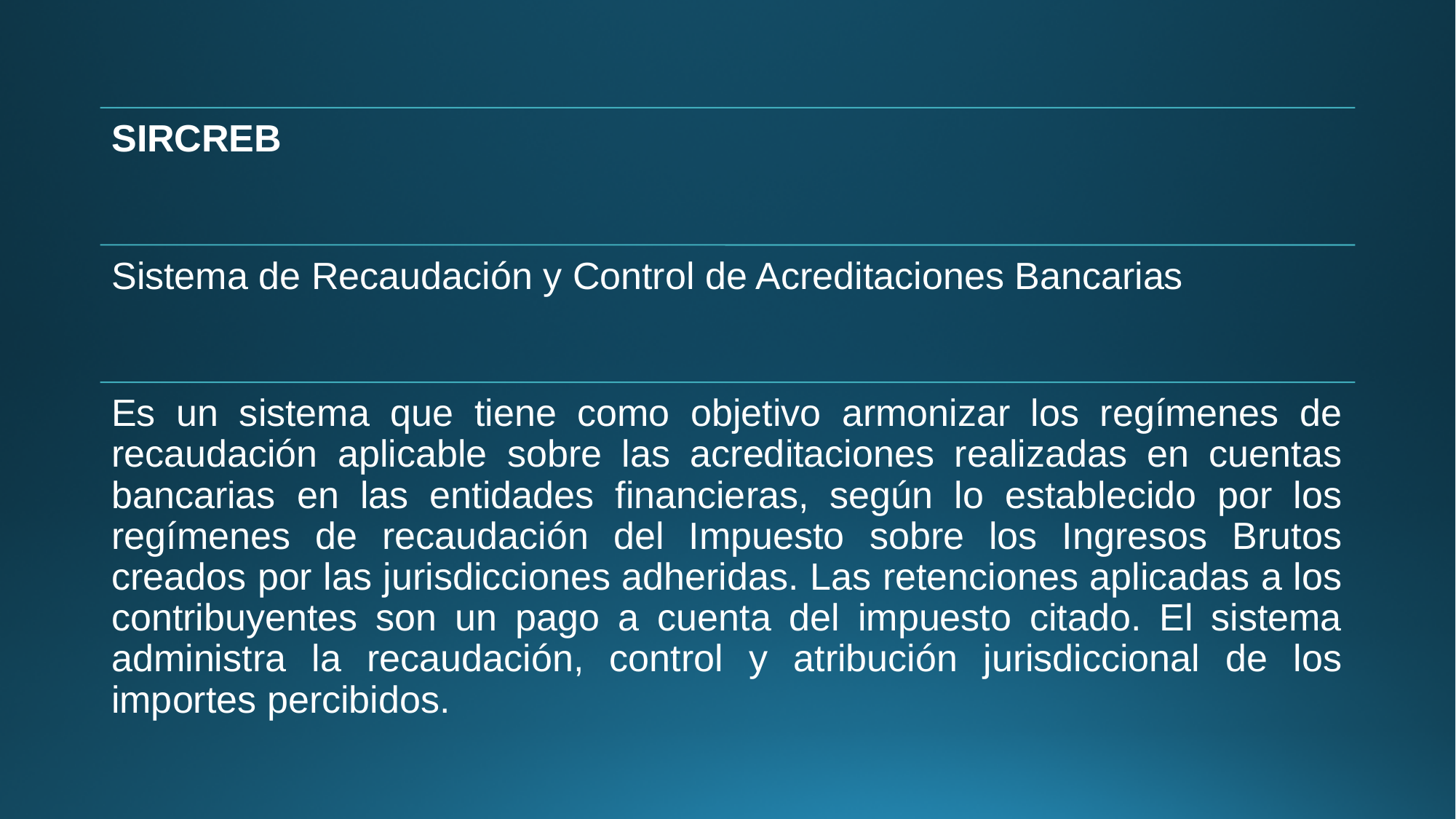

SIRCREB
Sistema de Recaudación y Control de Acreditaciones Bancarias
Es un sistema que tiene como objetivo armonizar los regímenes de recaudación aplicable sobre las acreditaciones realizadas en cuentas bancarias en las entidades financieras, según lo establecido por los regímenes de recaudación del Impuesto sobre los Ingresos Brutos creados por las jurisdicciones adheridas. Las retenciones aplicadas a los contribuyentes son un pago a cuenta del impuesto citado. El sistema administra la recaudación, control y atribución jurisdiccional de los importes percibidos.